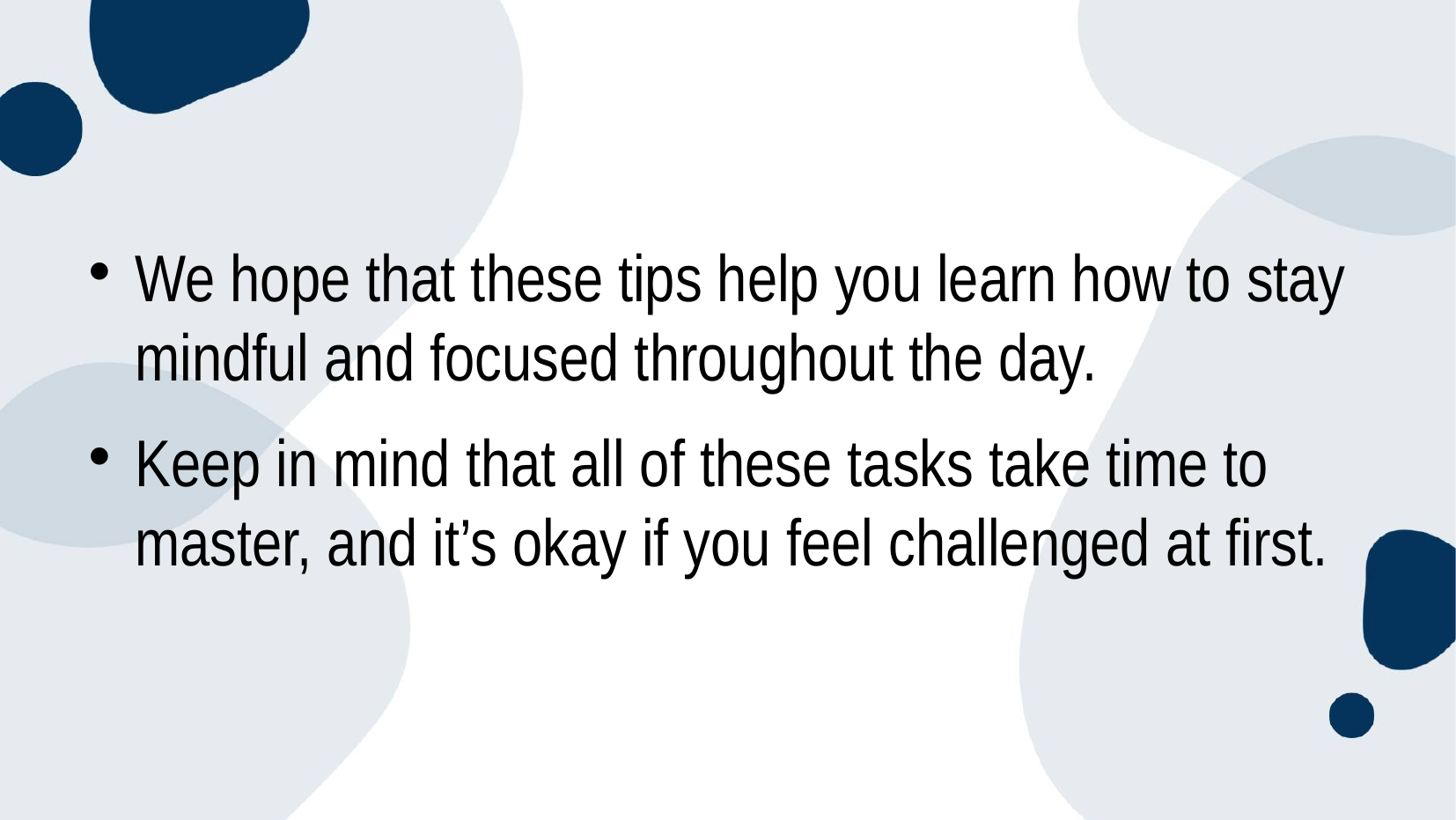

We hope that these tips help you learn how to stay mindful and focused throughout the day.
Keep in mind that all of these tasks take time to master, and it’s okay if you feel challenged at first.